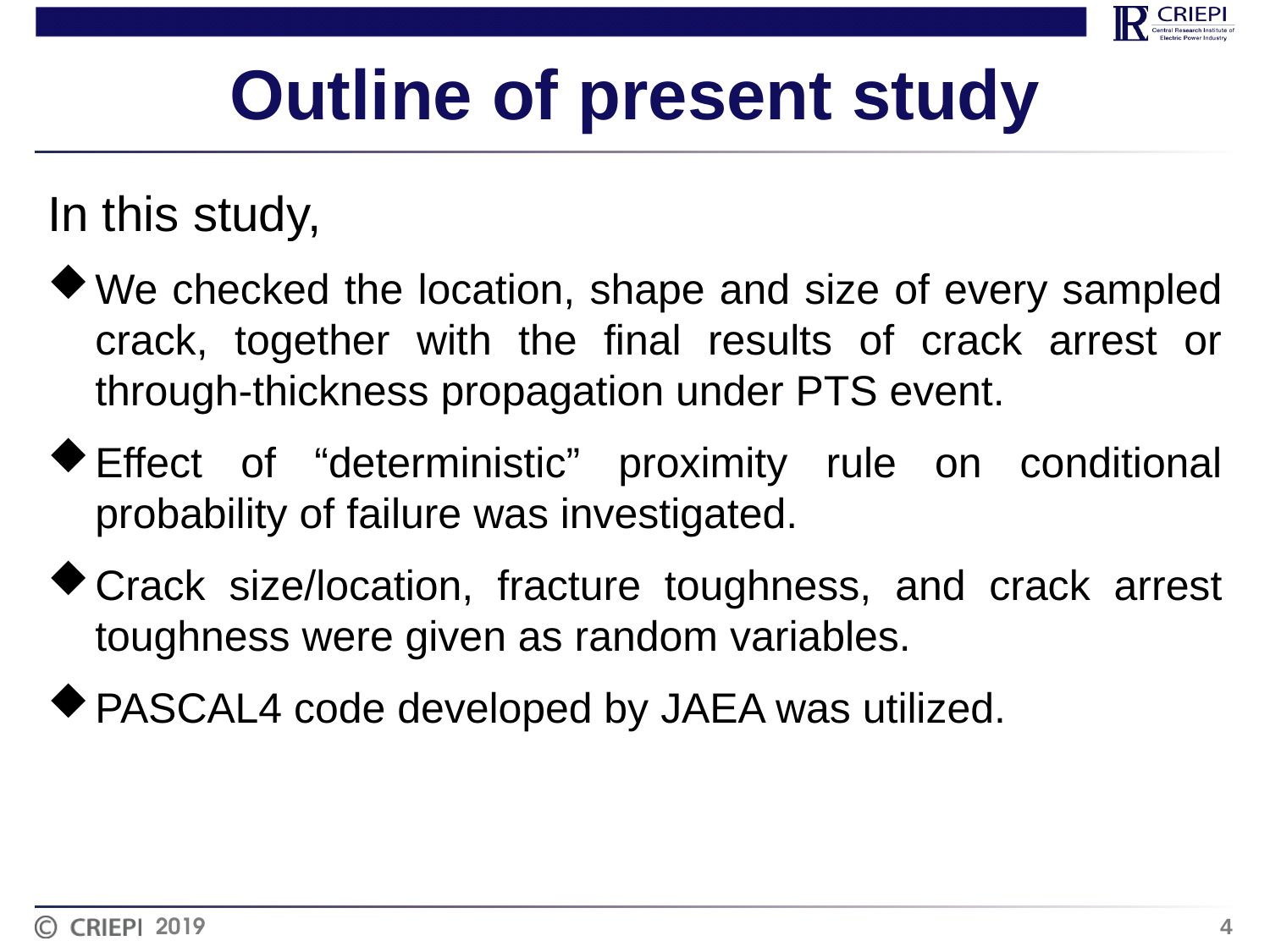

# Outline of present study
In this study,
We checked the location, shape and size of every sampled crack, together with the final results of crack arrest or through-thickness propagation under PTS event.
Effect of “deterministic” proximity rule on conditional probability of failure was investigated.
Crack size/location, fracture toughness, and crack arrest toughness were given as random variables.
PASCAL4 code developed by JAEA was utilized.
4
2019